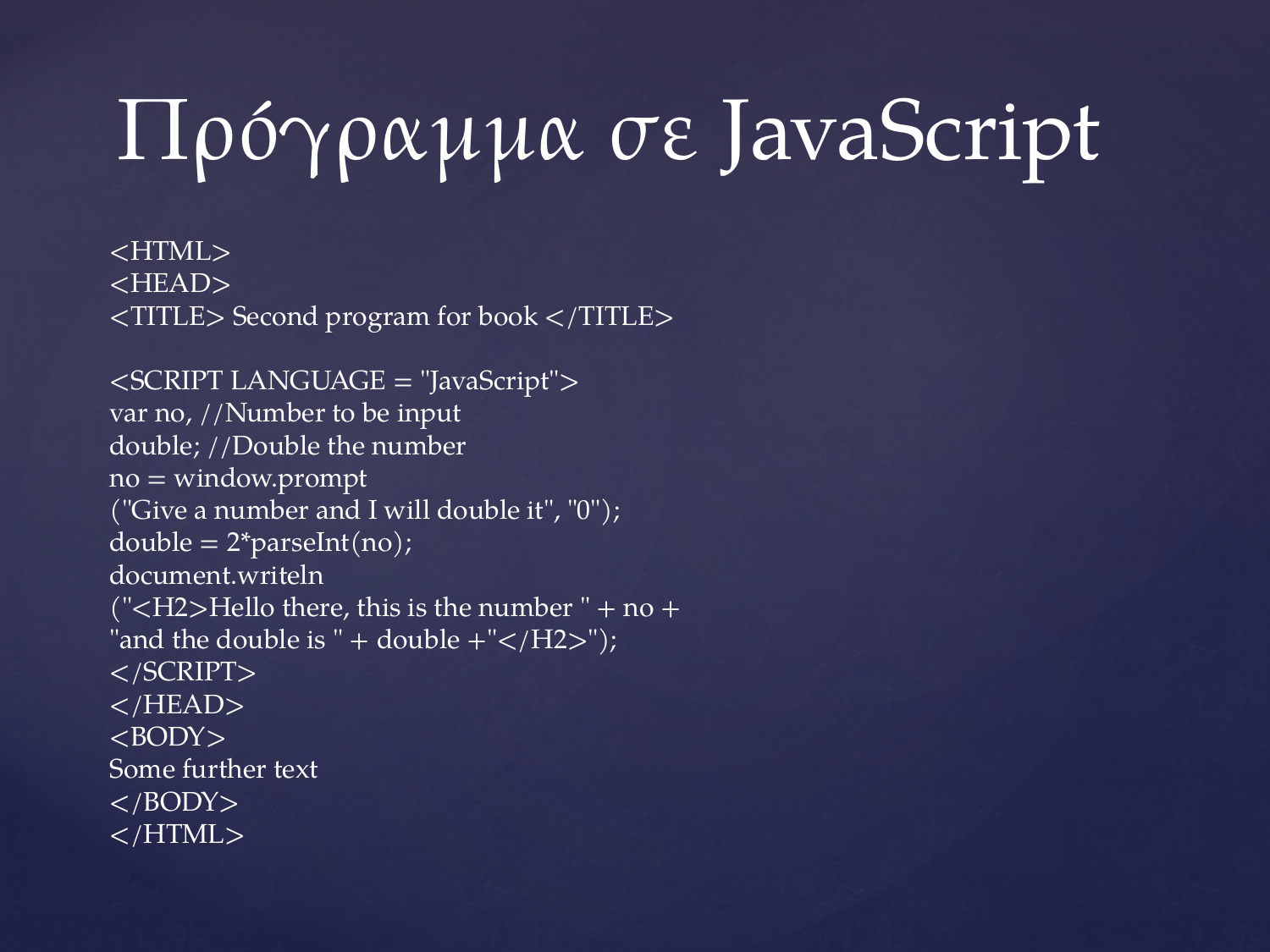

# Πρόγραμμα σε JavaScript
<HTML>
<HEAD>
<TITLE> Second program for book </TITLE>
<SCRIPT LANGUAGE = "JavaScript">
var no, //Number to be input
double; //Double the number
no = window.prompt
("Give a number and I will double it", "0");
double = 2*parseInt(no);
document.writeln
("<H2>Hello there, this is the number " + no +
"and the double is " + double +"</H2>");
</SCRIPT>
</HEAD>
<BODY>
Some further text
</BODY>
</HTML>